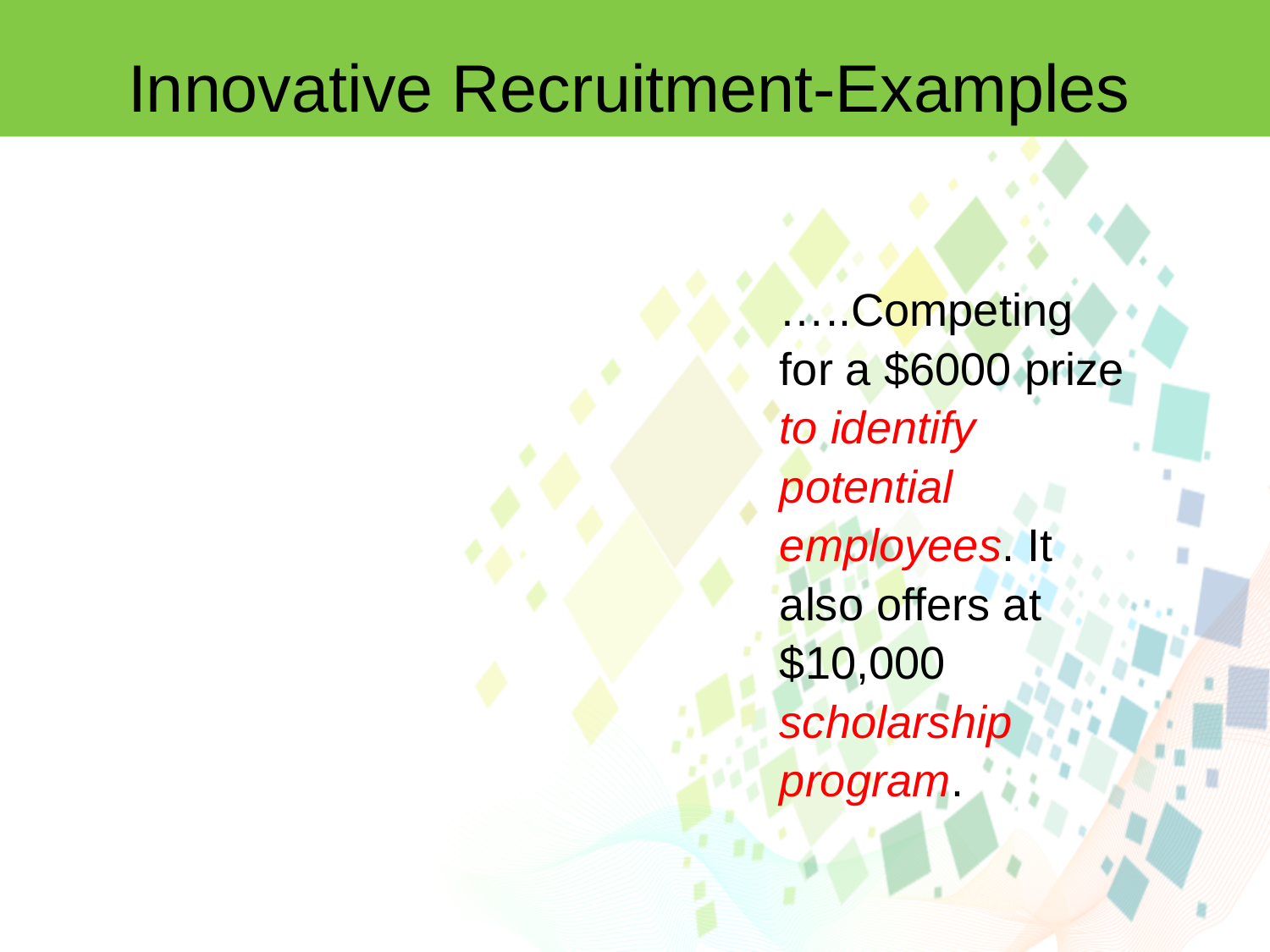

Innovative Recruitment-Examples
…..Competing for a $6000 prize to identify potential employees. It also offers at $10,000 scholarship program.